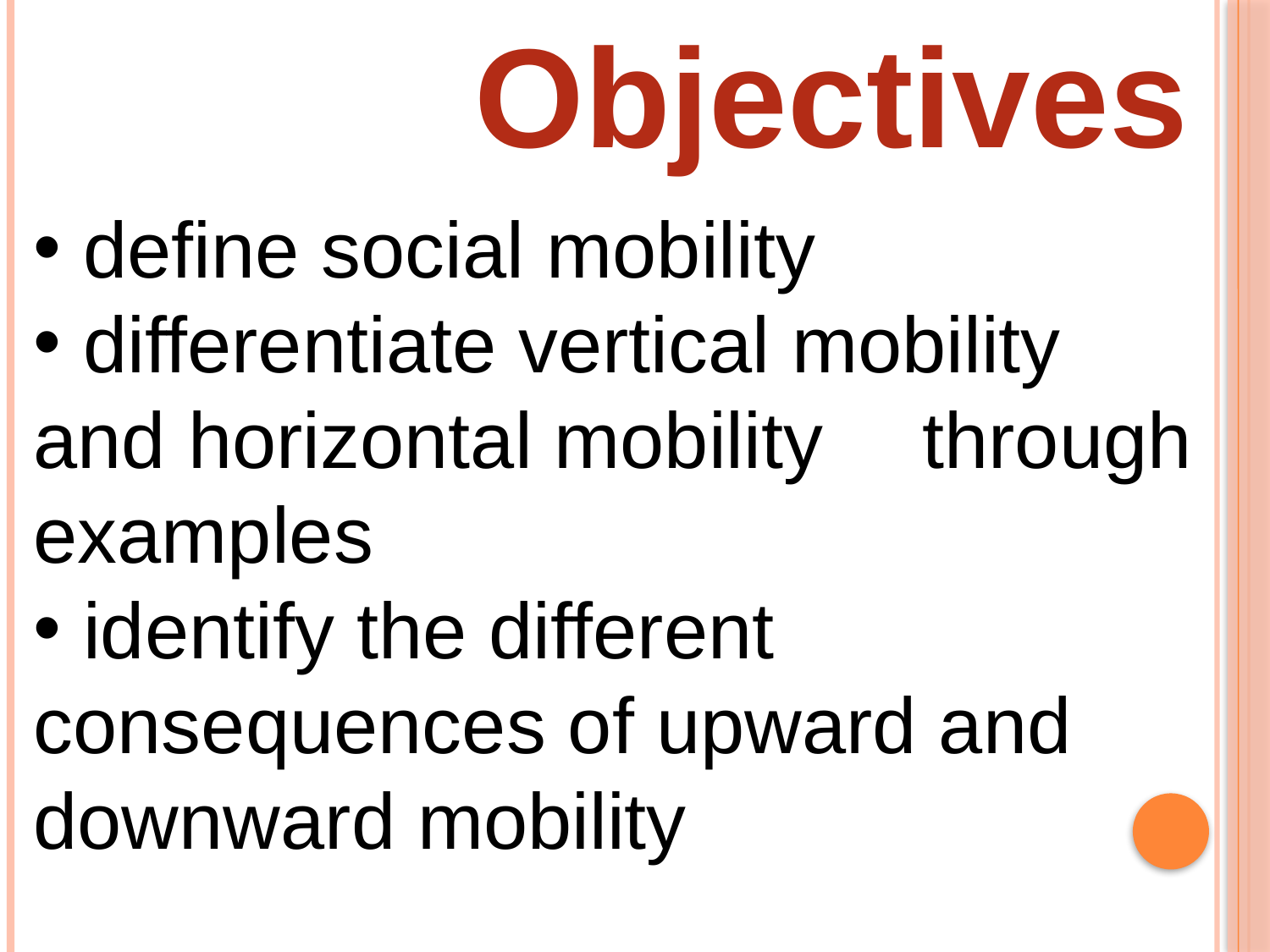

Objectives
 define social mobility
 differentiate vertical mobility 	and horizontal mobility 	through examples
 identify the different 	consequences of upward and 	downward mobility